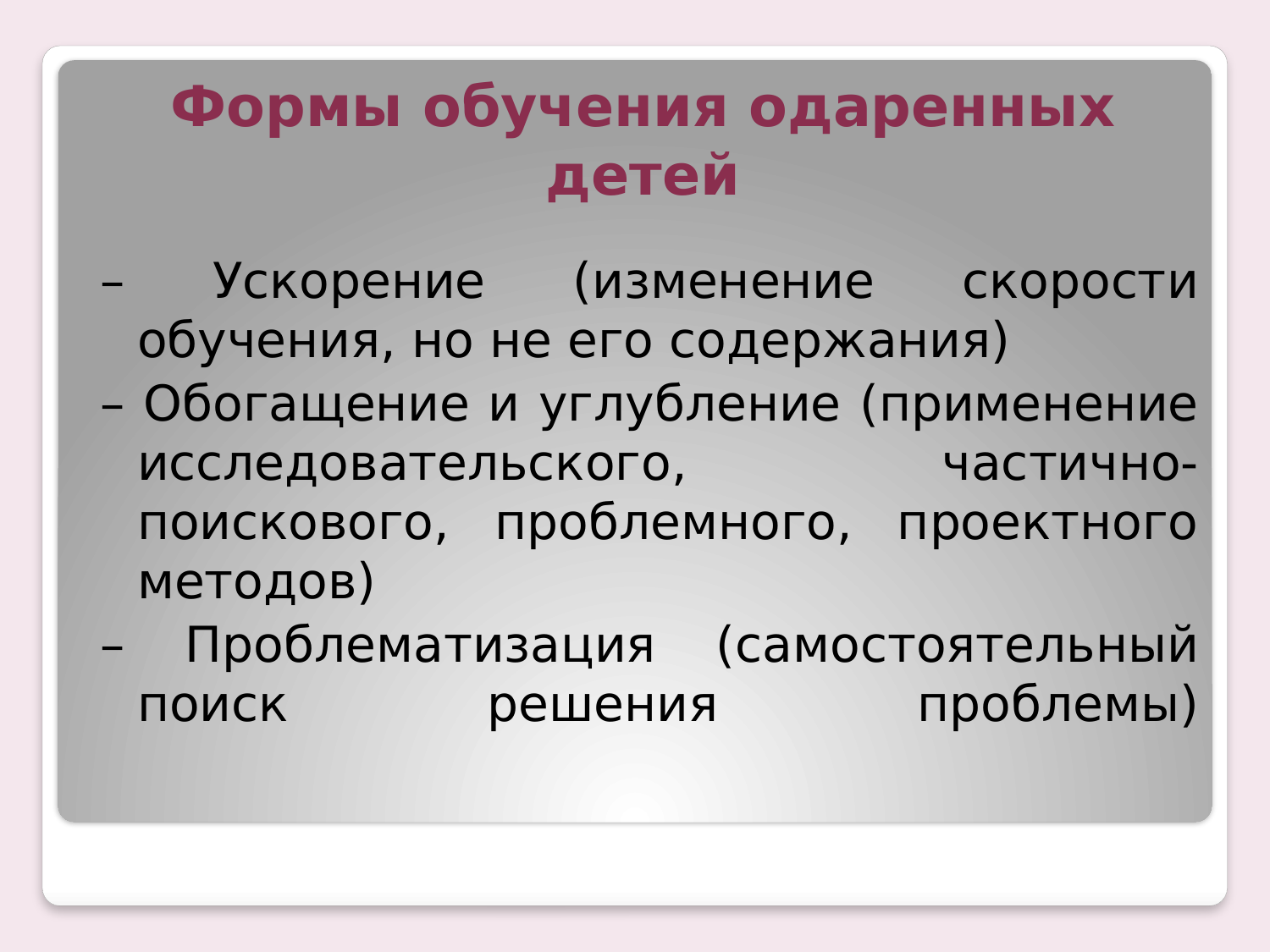

# Формы обучения одаренных детей
– Ускорение (изменение скорости обучения, но не его содержания)
– Обогащение и углубление (применение исследовательского, частично-поискового, проблемного, проектного методов)
– Проблематизация (самостоятельный поиск решения проблемы)